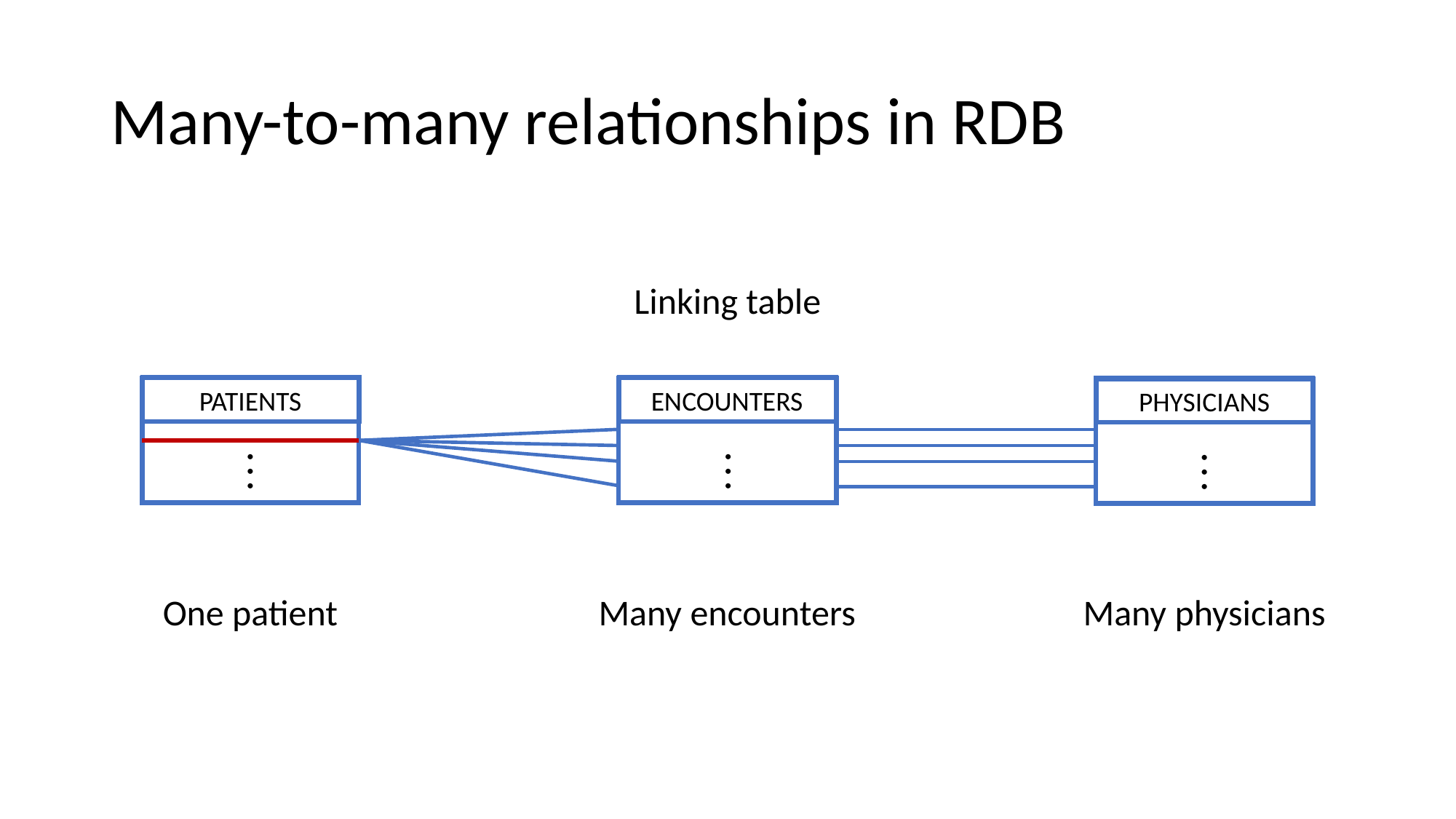

# Many-to-many relationships in RDB
Linking table

PATIENTS

ENCOUNTERS

PHYSICIANS
•
•
•
•
•
•
•
•
•
Many physicians
One patient
Many encounters